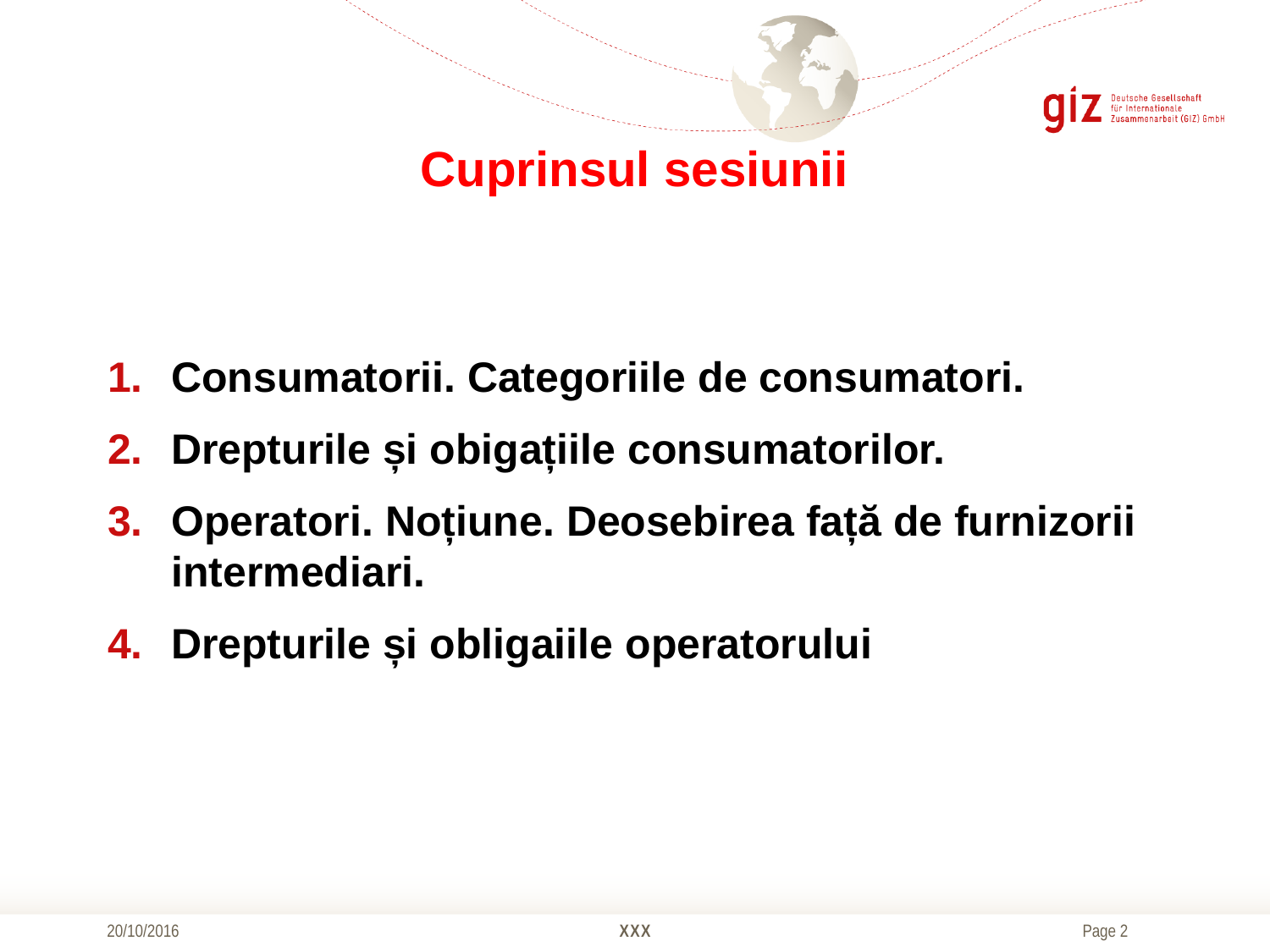

# Cuprinsul sesiunii

Consumatorii. Categoriile de consumatori.
Drepturile și obigațiile consumatorilor.
Operatori. Noțiune. Deosebirea față de furnizorii intermediari.
Drepturile și obligaiile operatorului
20/10/2016
XXX